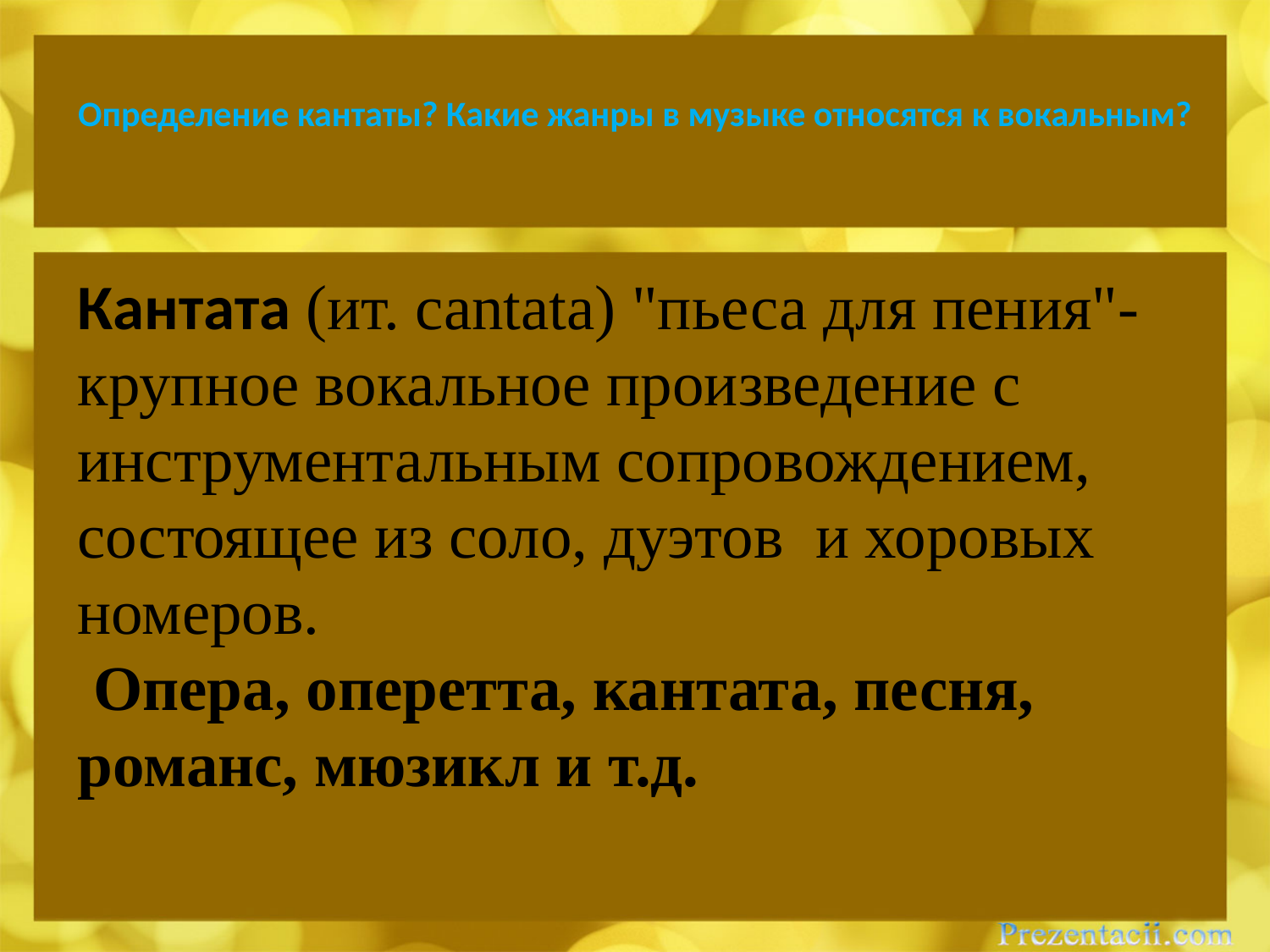

# Определение кантаты? Какие жанры в музыке относятся к вокальным?

Кантата (ит. cantata) "пьеса для пения"- крупное вокальное произведение с инструментальным сопровождением, состоящее из соло, дуэтов  и хоровых номеров.
 Опера, оперетта, кантата, песня, романс, мюзикл и т.д.